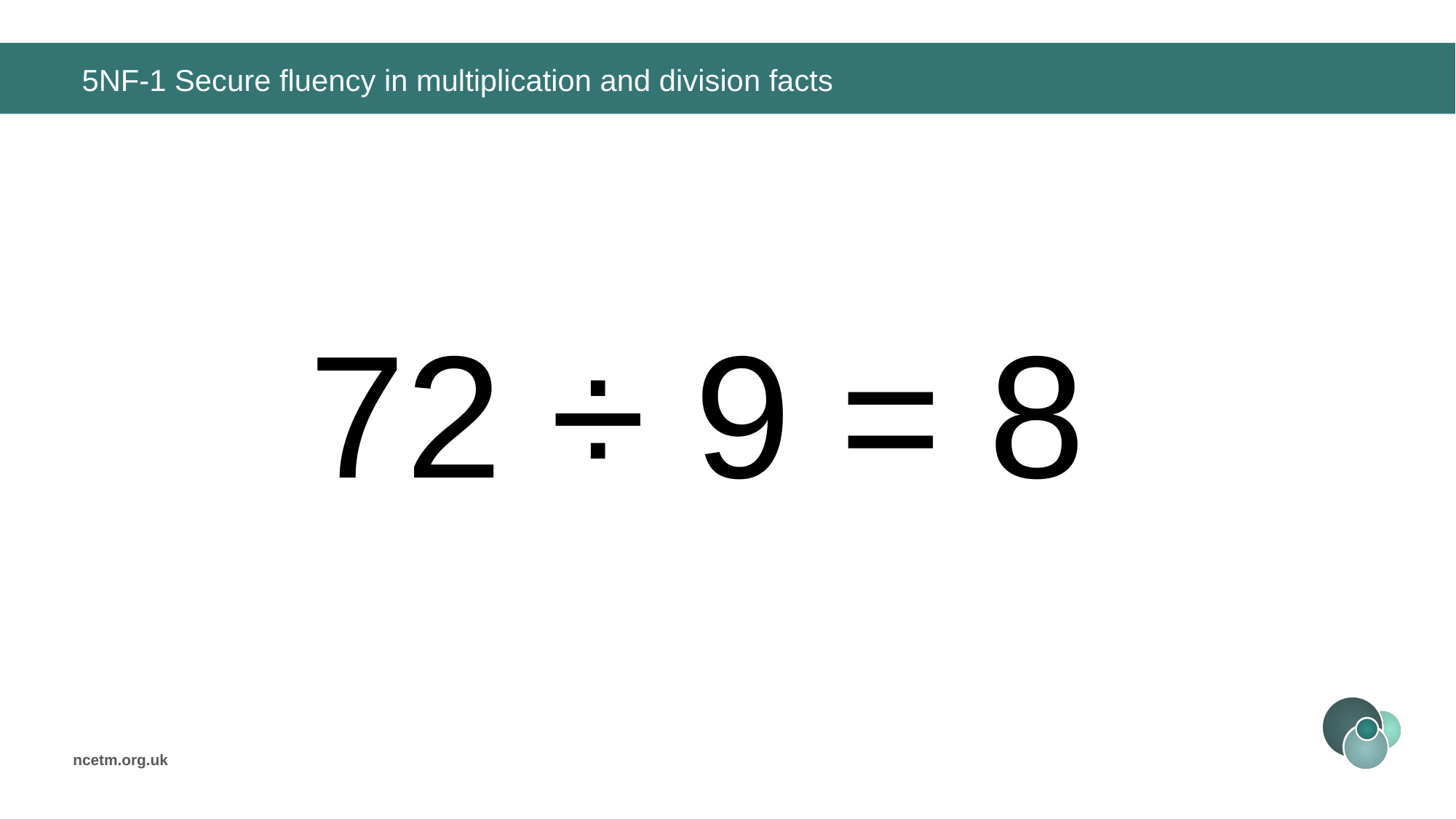

# 5NF-1 Secure fluency in multiplication and division facts
72 ÷ 9 =
8